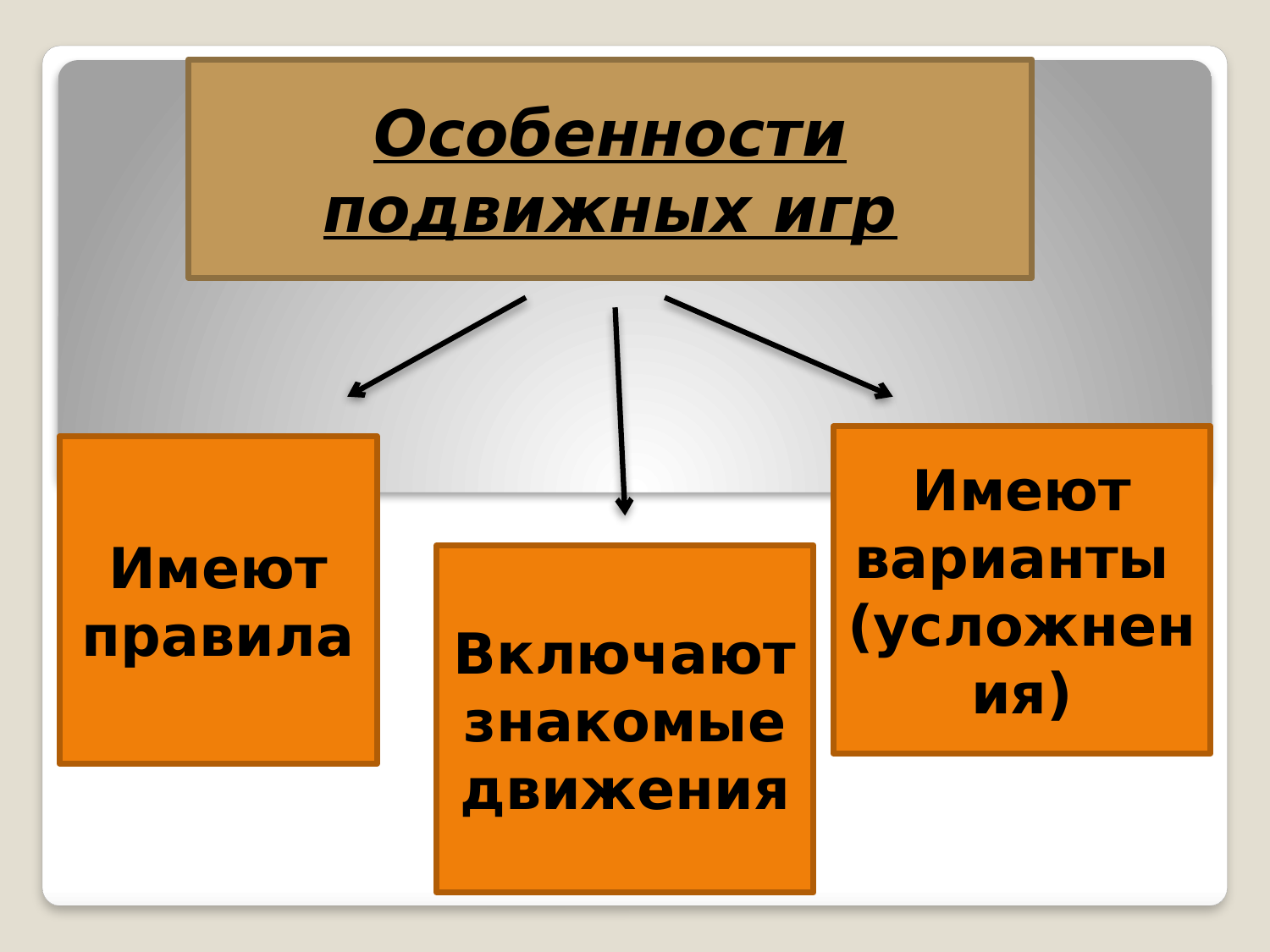

Особенности подвижных игр
Имеют варианты
(усложнения)
Имеют правила
Включают знакомые движения